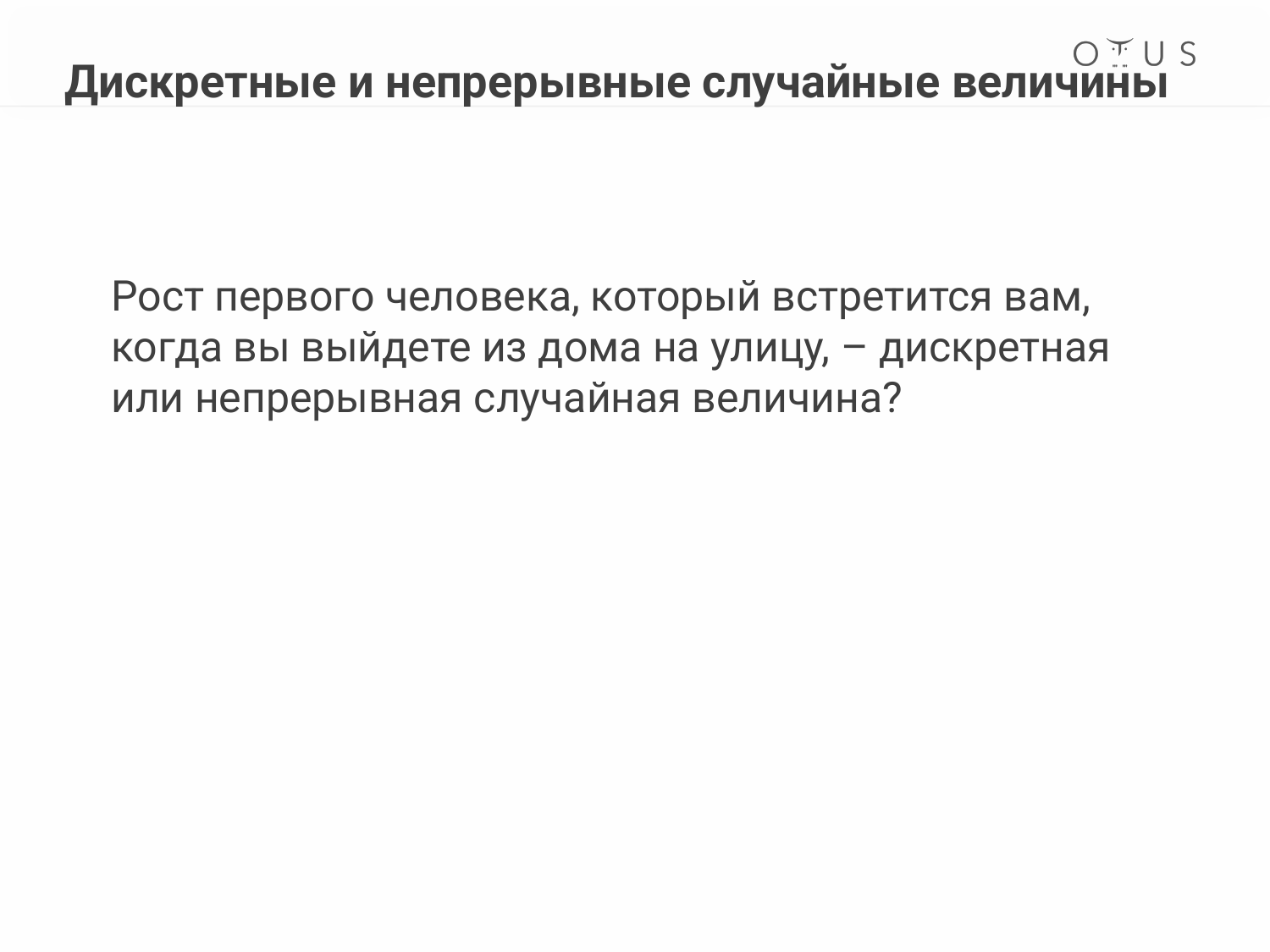

Дискретные и непрерывные случайные величины
Рост первого человека, который встретится вам, когда вы выйдете из дома на улицу, – дискретная или непрерывная случайная величина?